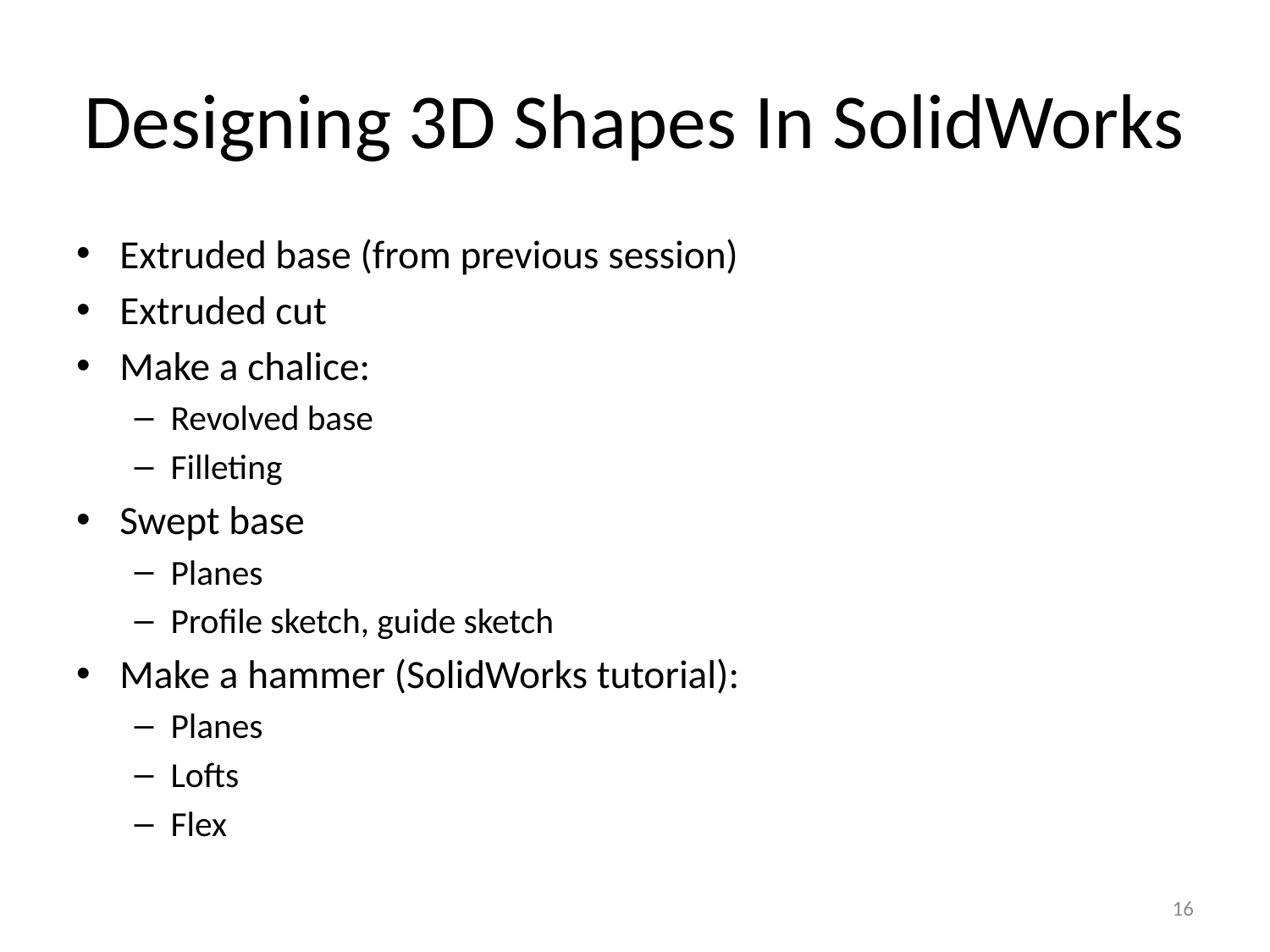

# Designing 3D Shapes In SolidWorks
Extruded base (from previous session)
Extruded cut
Make a chalice:
Revolved base
Filleting
Swept base
Planes
Profile sketch, guide sketch
Make a hammer (SolidWorks tutorial):
Planes
Lofts
Flex
16